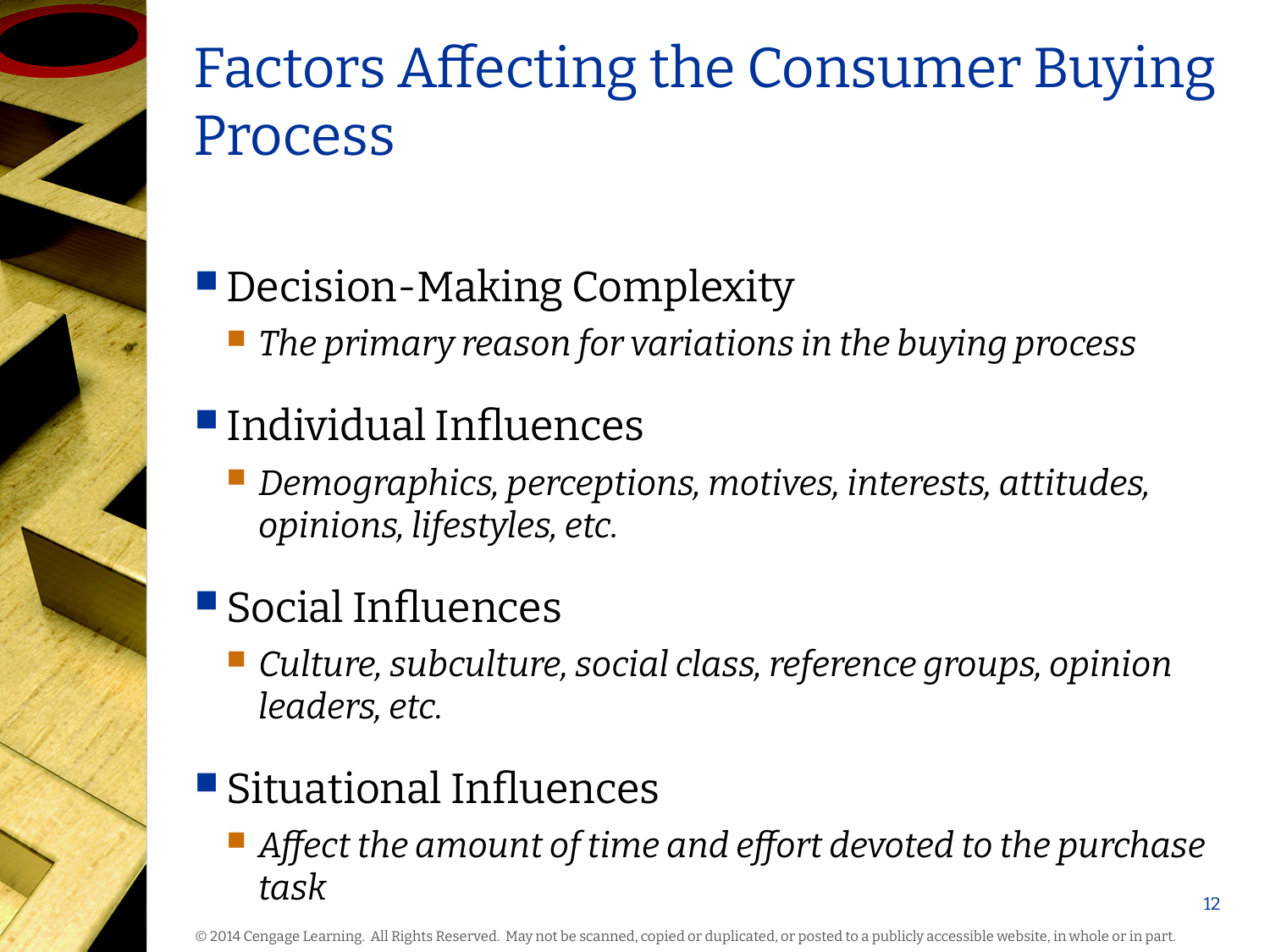

# Factors Affecting the Consumer Buying Process

Decision-Making Complexity
The primary reason for variations in the buying process
Individual Influences
Demographics, perceptions, motives, interests, attitudes, opinions, lifestyles, etc.
Social Influences
Culture, subculture, social class, reference groups, opinion leaders, etc.
Situational Influences
Affect the amount of time and effort devoted to the purchase task
12